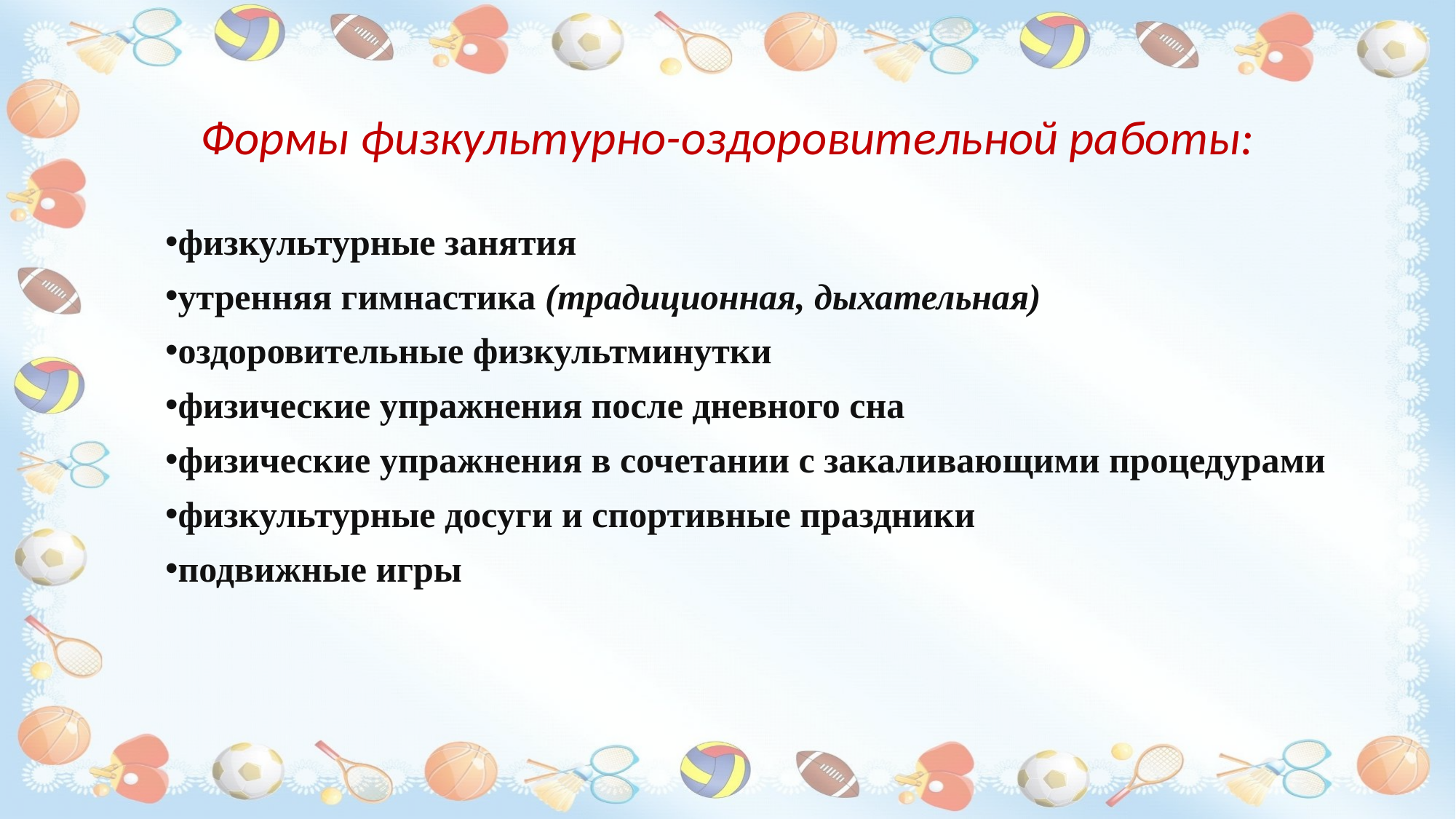

# Формы физкультурно-оздоровительной работы:
физкультурные занятия
утренняя гимнастика (традиционная, дыхательная)
оздоровительные физкультминутки
физические упражнения после дневного сна
физические упражнения в сочетании с закаливающими процедурами
физкультурные досуги и спортивные праздники
подвижные игры